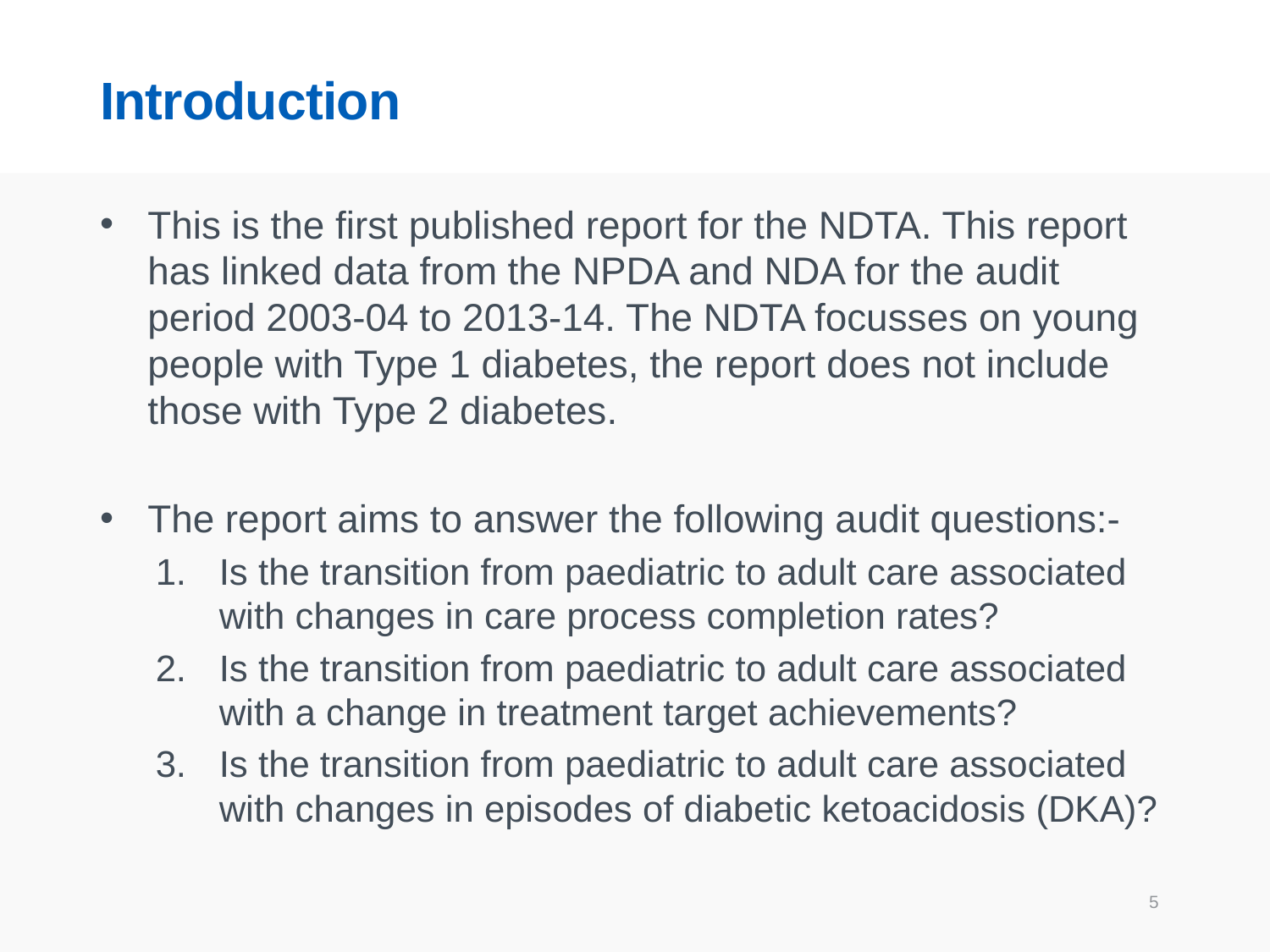

# Introduction
This is the first published report for the NDTA. This report has linked data from the NPDA and NDA for the audit period 2003-04 to 2013-14. The NDTA focusses on young people with Type 1 diabetes, the report does not include those with Type 2 diabetes.

The report aims to answer the following audit questions:-
Is the transition from paediatric to adult care associated with changes in care process completion rates?
Is the transition from paediatric to adult care associated with a change in treatment target achievements?
Is the transition from paediatric to adult care associated with changes in episodes of diabetic ketoacidosis (DKA)?

5